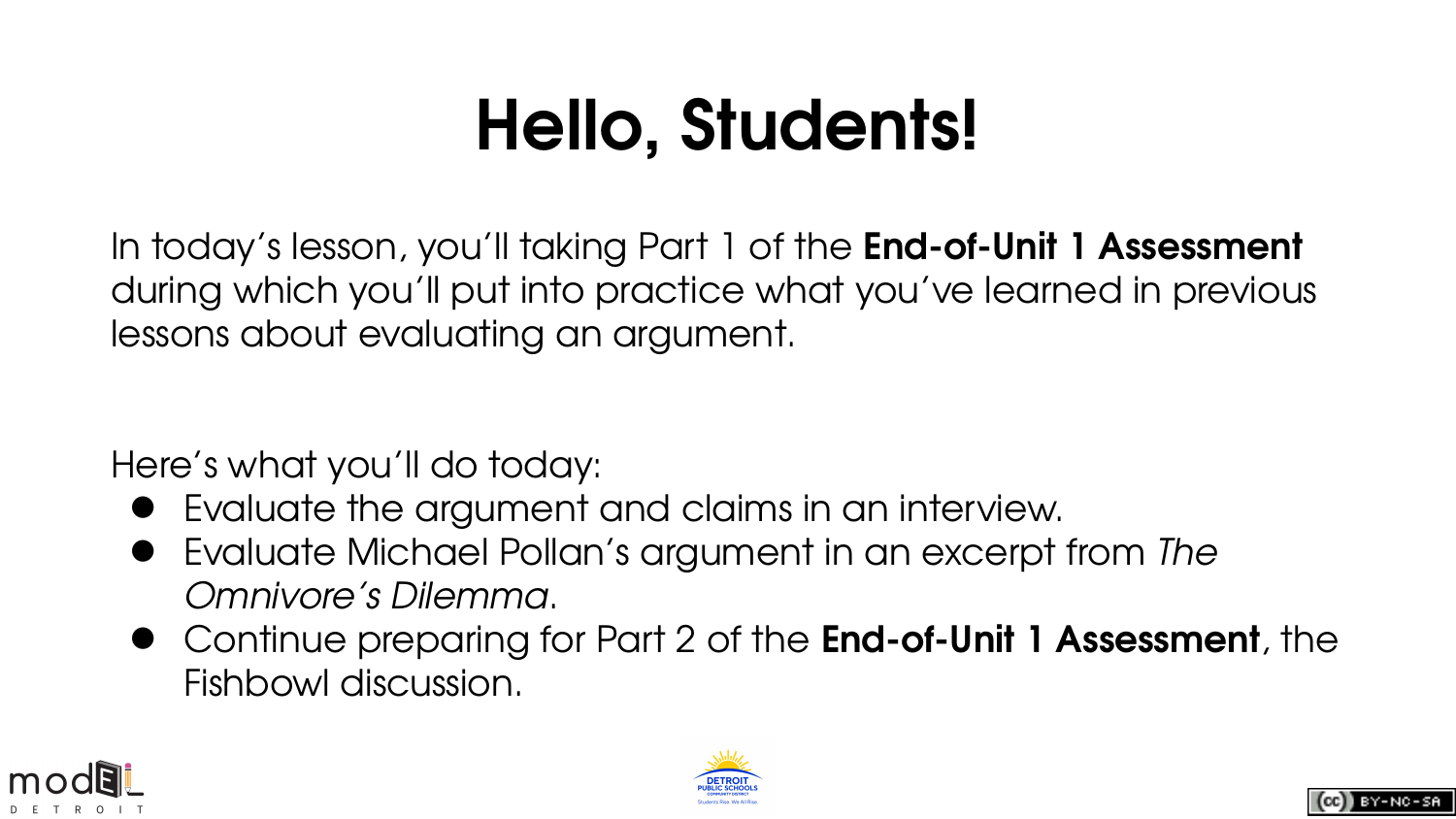

# Hello, Students!
In today’s lesson, you’ll taking Part 1 of the End-of-Unit 1 Assessment during which you’ll put into practice what you’ve learned in previous lessons about evaluating an argument.

Here’s what you’ll do today:
Evaluate the argument and claims in an interview.
Evaluate Michael Pollan’s argument in an excerpt from The Omnivore’s Dilemma.
Continue preparing for Part 2 of the End-of-Unit 1 Assessment, the Fishbowl discussion.